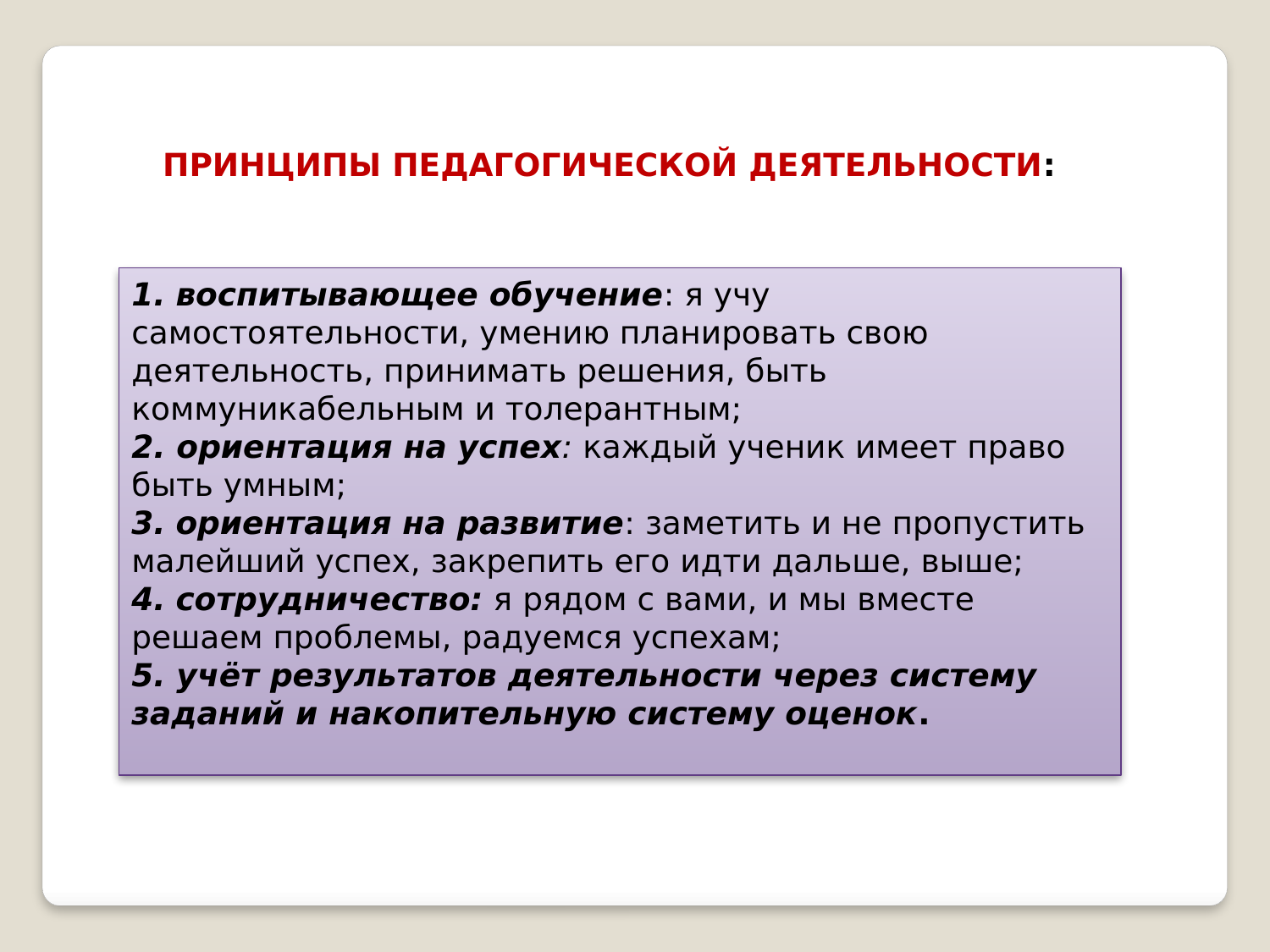

ПРИНЦИПЫ ПЕДАГОГИЧЕСКОЙ ДЕЯТЕЛЬНОСТИ:
1. воспитывающее обучение: я учу самостоятельности, умению планировать свою деятельность, принимать решения, быть коммуникабельным и толерантным;
2. ориентация на успех: каждый ученик имеет право быть умным;
3. ориентация на развитие: заметить и не пропустить малейший успех, закрепить его идти дальше, выше;
4. сотрудничество: я рядом с вами, и мы вместе решаем проблемы, радуемся успехам;
5. учёт результатов деятельности через систему заданий и накопительную систему оценок.